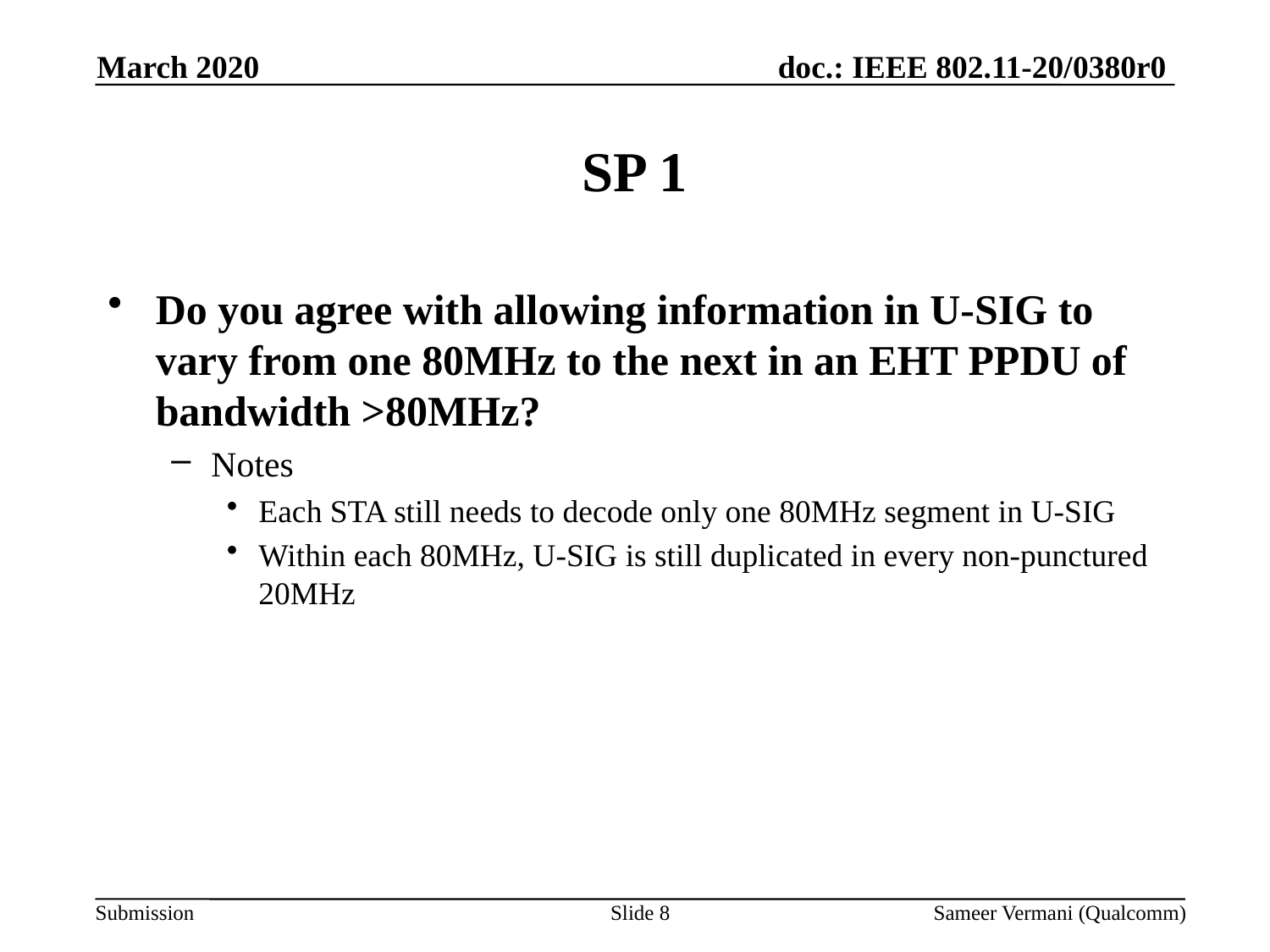

March 2020
# SP 1
Do you agree with allowing information in U-SIG to vary from one 80MHz to the next in an EHT PPDU of bandwidth >80MHz?
Notes
Each STA still needs to decode only one 80MHz segment in U-SIG
Within each 80MHz, U-SIG is still duplicated in every non-punctured 20MHz

Slide 8
Sameer Vermani (Qualcomm)